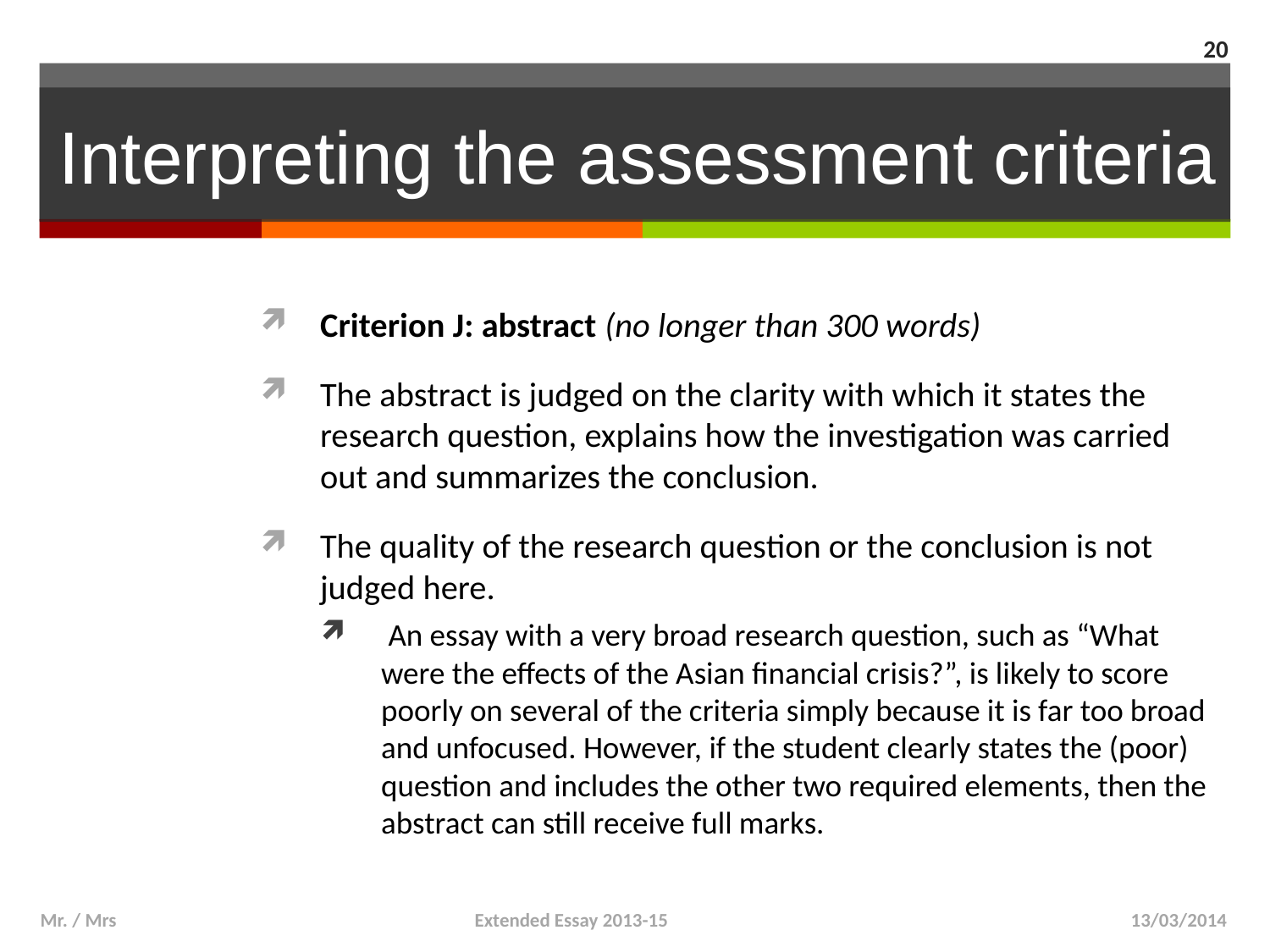

20
# Interpreting the assessment criteria
Criterion J: abstract (no longer than 300 words)
The abstract is judged on the clarity with which it states the research question, explains how the investigation was carried out and summarizes the conclusion.
The quality of the research question or the conclusion is not judged here.
 An essay with a very broad research question, such as “What were the effects of the Asian financial crisis?”, is likely to score poorly on several of the criteria simply because it is far too broad and unfocused. However, if the student clearly states the (poor) question and includes the other two required elements, then the abstract can still receive full marks.

Mr. / Mrs                                                                                 Extended Essay 2013-15
13/03/2014